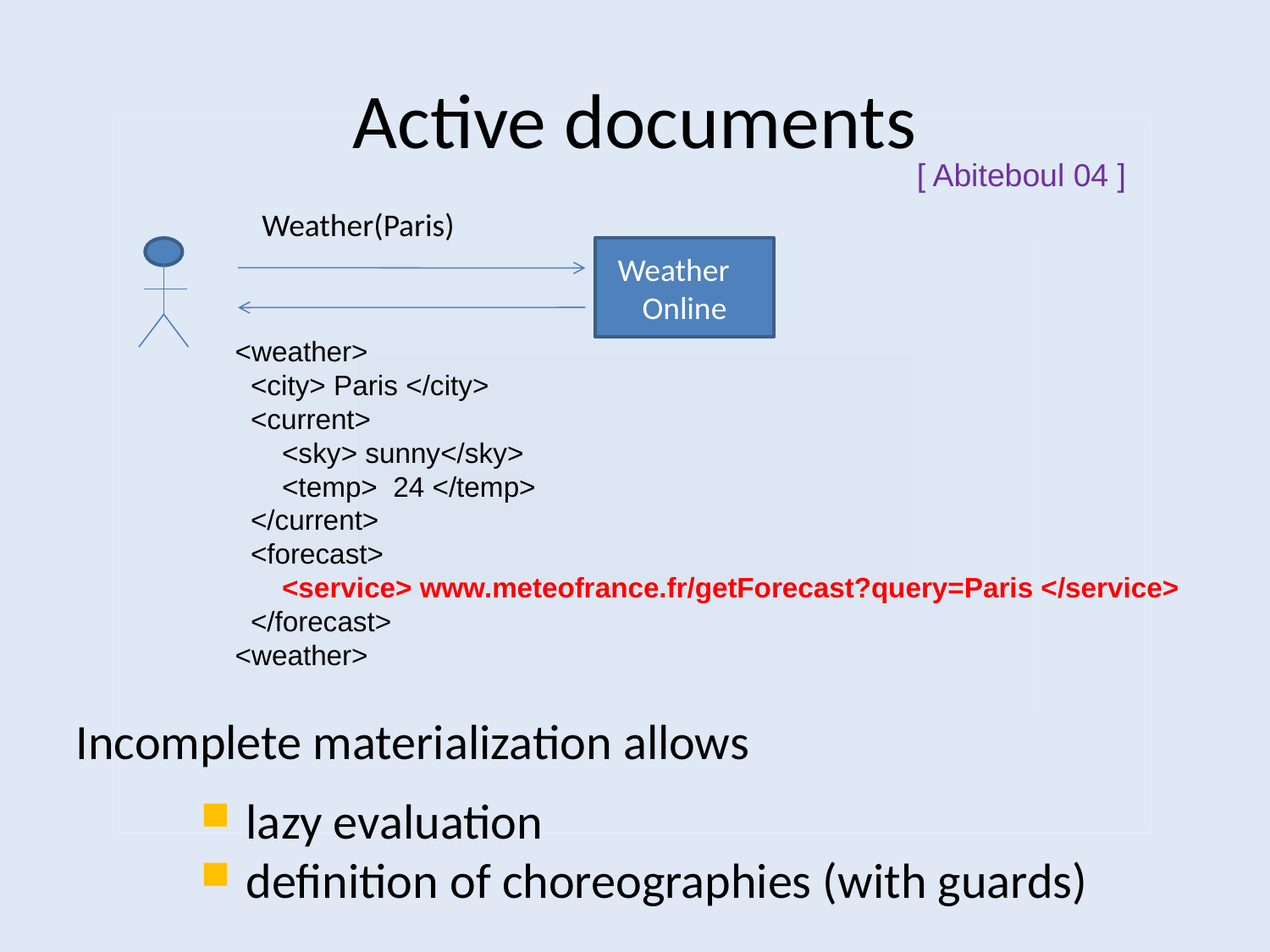

# Active documents
[ Abiteboul 04 ]
Weather(Paris)

Weather
Online
<weather>
  <city> Paris </city>
  <current>
      <sky> sunny</sky>
      <temp>  24 </temp>
  </current>
  <forecast>
      <service> www.meteofrance.fr/getForecast?query=Paris </service>
  </forecast>
<weather>
Incomplete materialization allows
 lazy evaluation
 definition of choreographies (with guards)